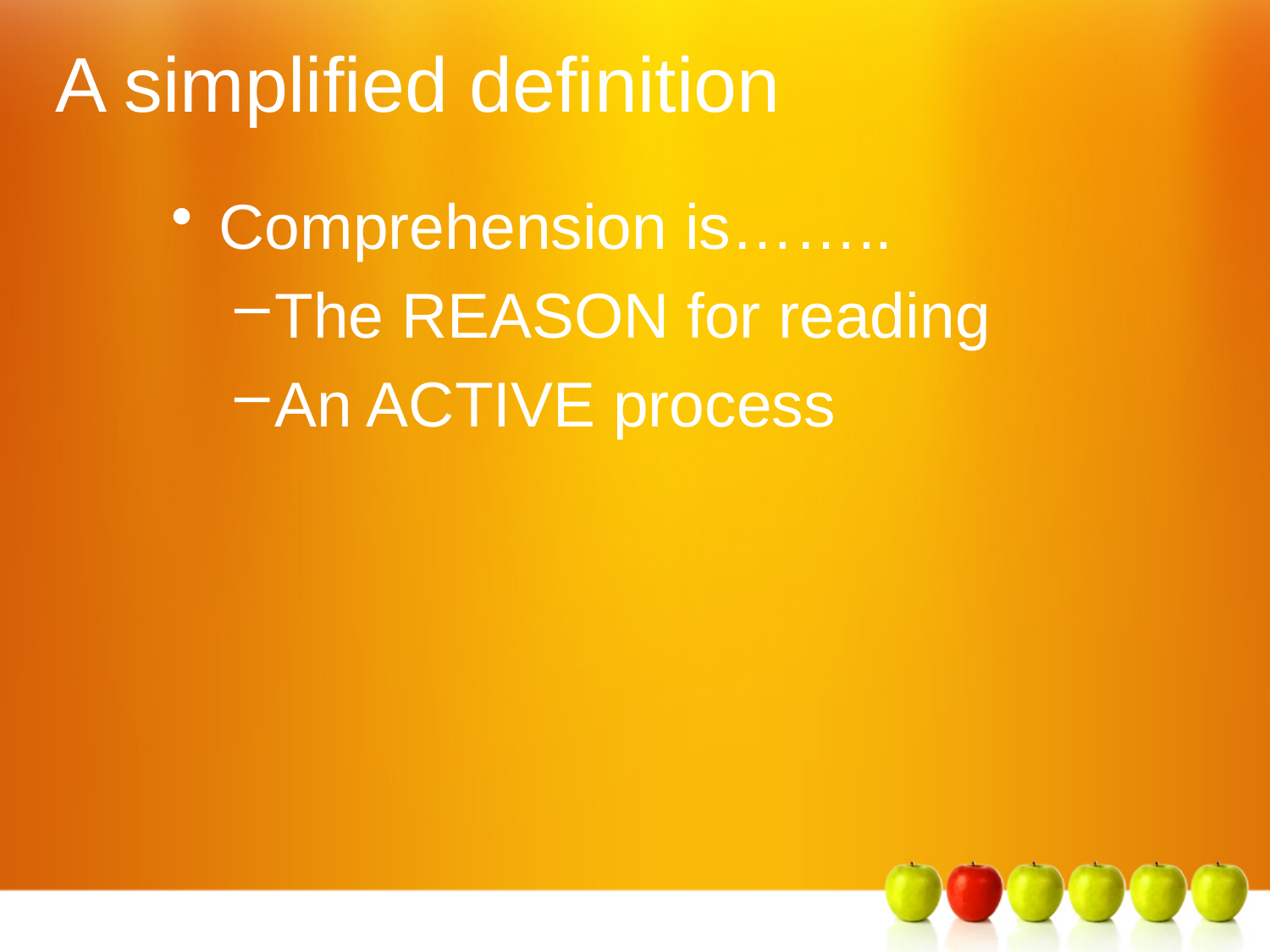

# A simplified definition
Comprehension is……..
The REASON for reading
An ACTIVE process